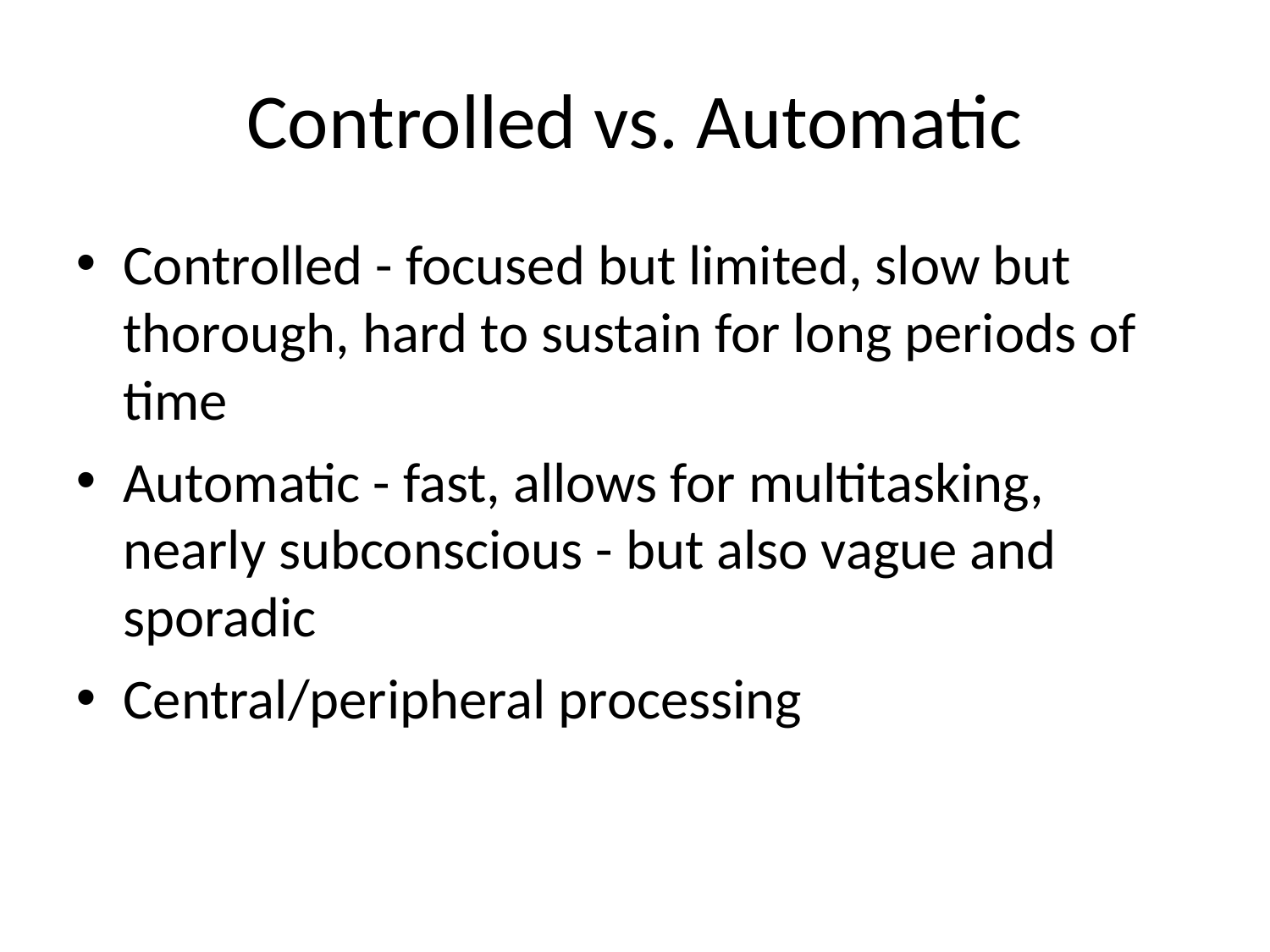

Controlled vs. Automatic
Controlled - focused but limited, slow but thorough, hard to sustain for long periods of time
Automatic - fast, allows for multitasking, nearly subconscious - but also vague and sporadic
Central/peripheral processing